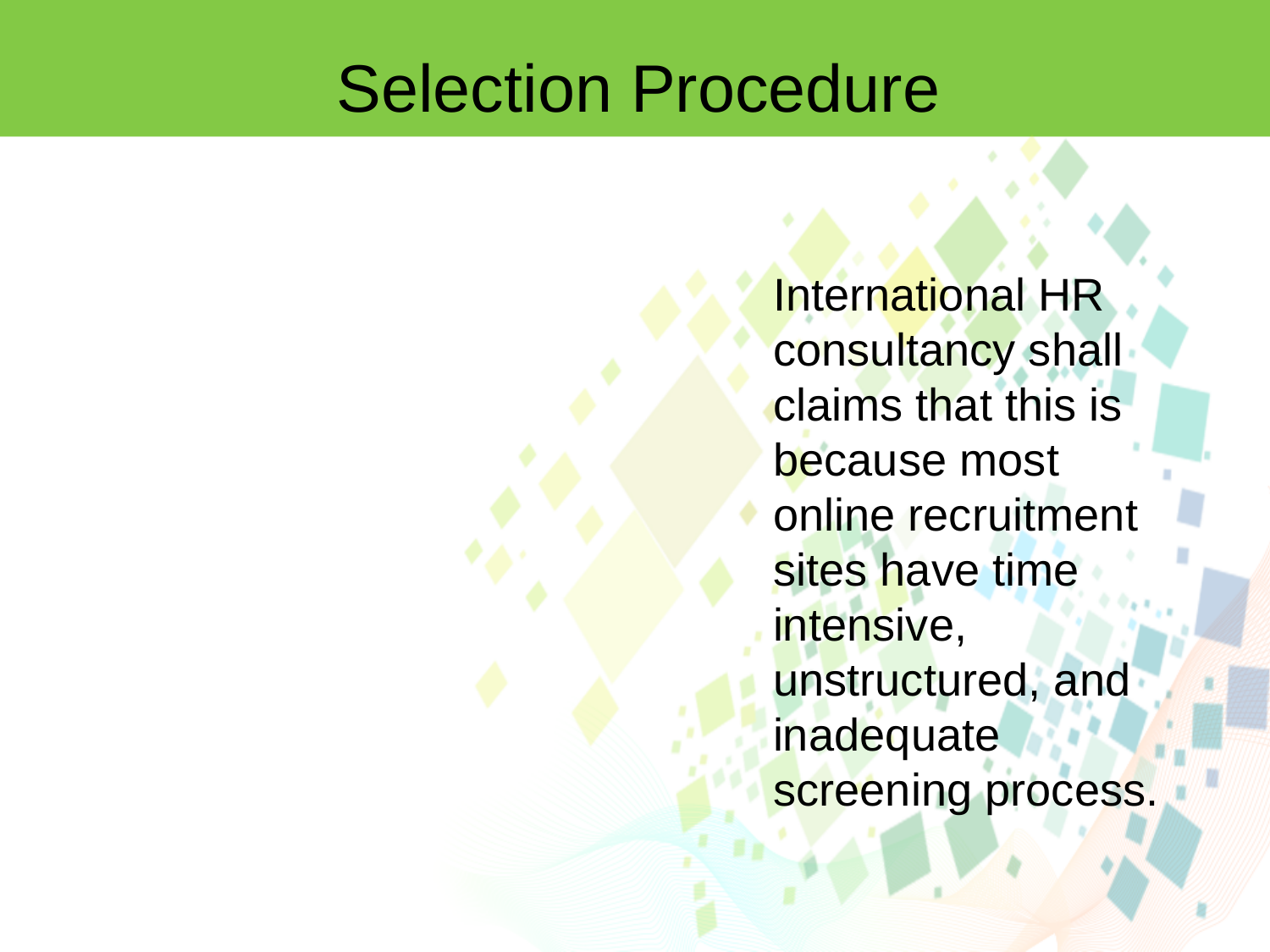

Selection Procedure
International HR consultancy shall claims that this is because most online recruitment sites have time intensive, unstructured, and inadequate screening process.